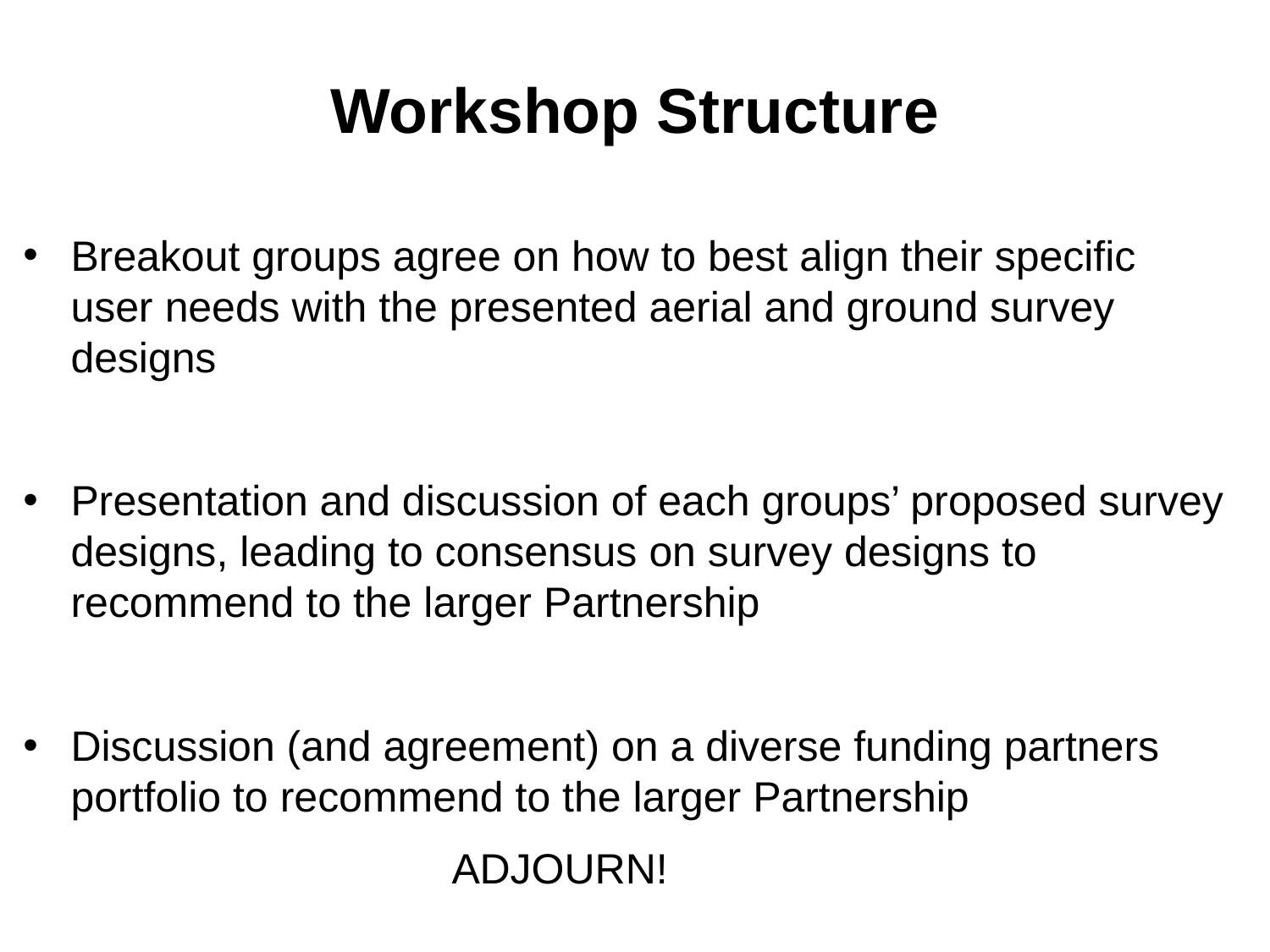

Workshop Structure
Breakout groups agree on how to best align their specific user needs with the presented aerial and ground survey designs

Presentation and discussion of each groups’ proposed survey designs, leading to consensus on survey designs to recommend to the larger Partnership

Discussion (and agreement) on a diverse funding partners portfolio to recommend to the larger Partnership
				ADJOURN!